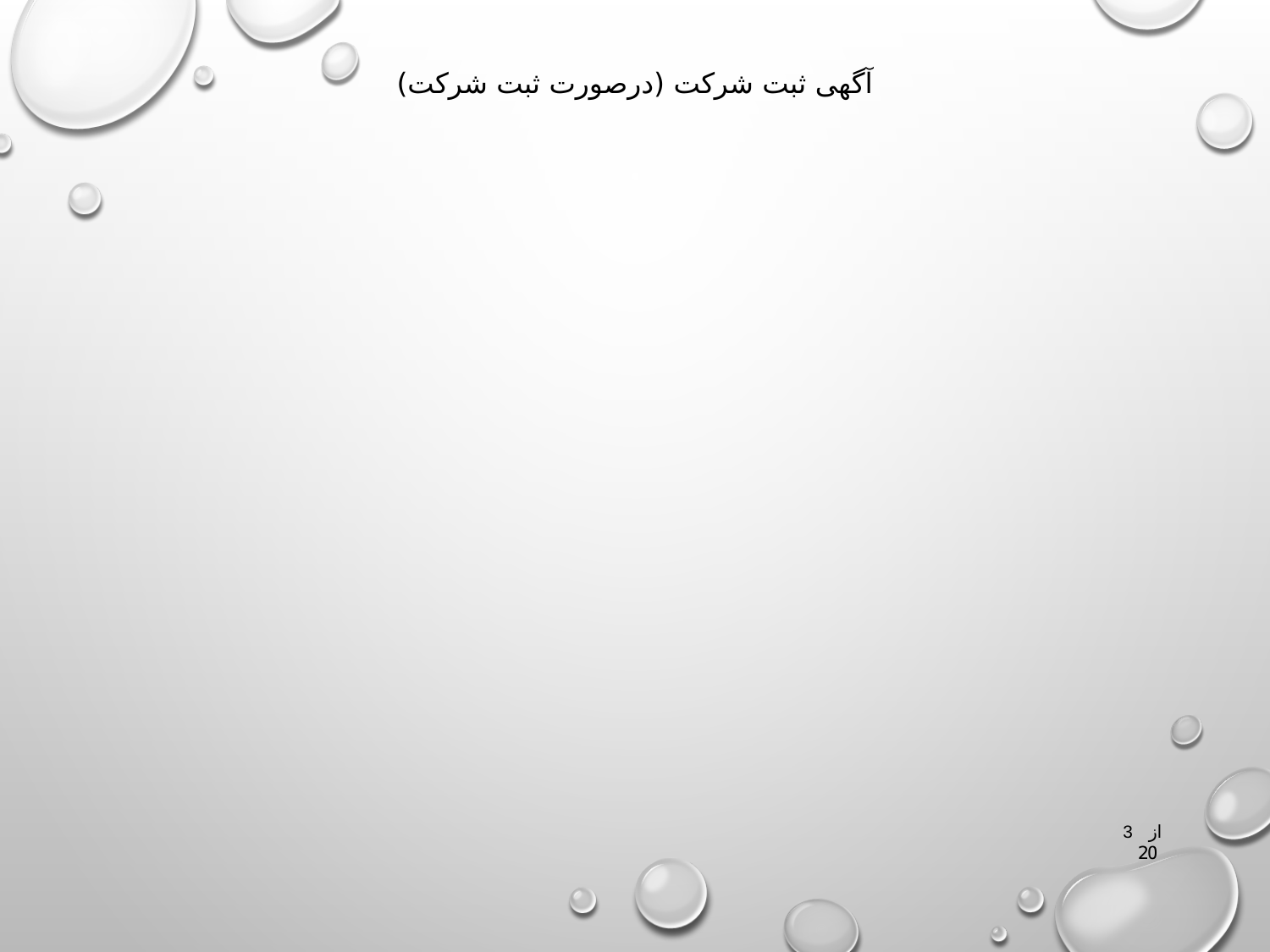

# آگهی ثبت شرکت (درصورت ثبت شرکت)
3 از   20